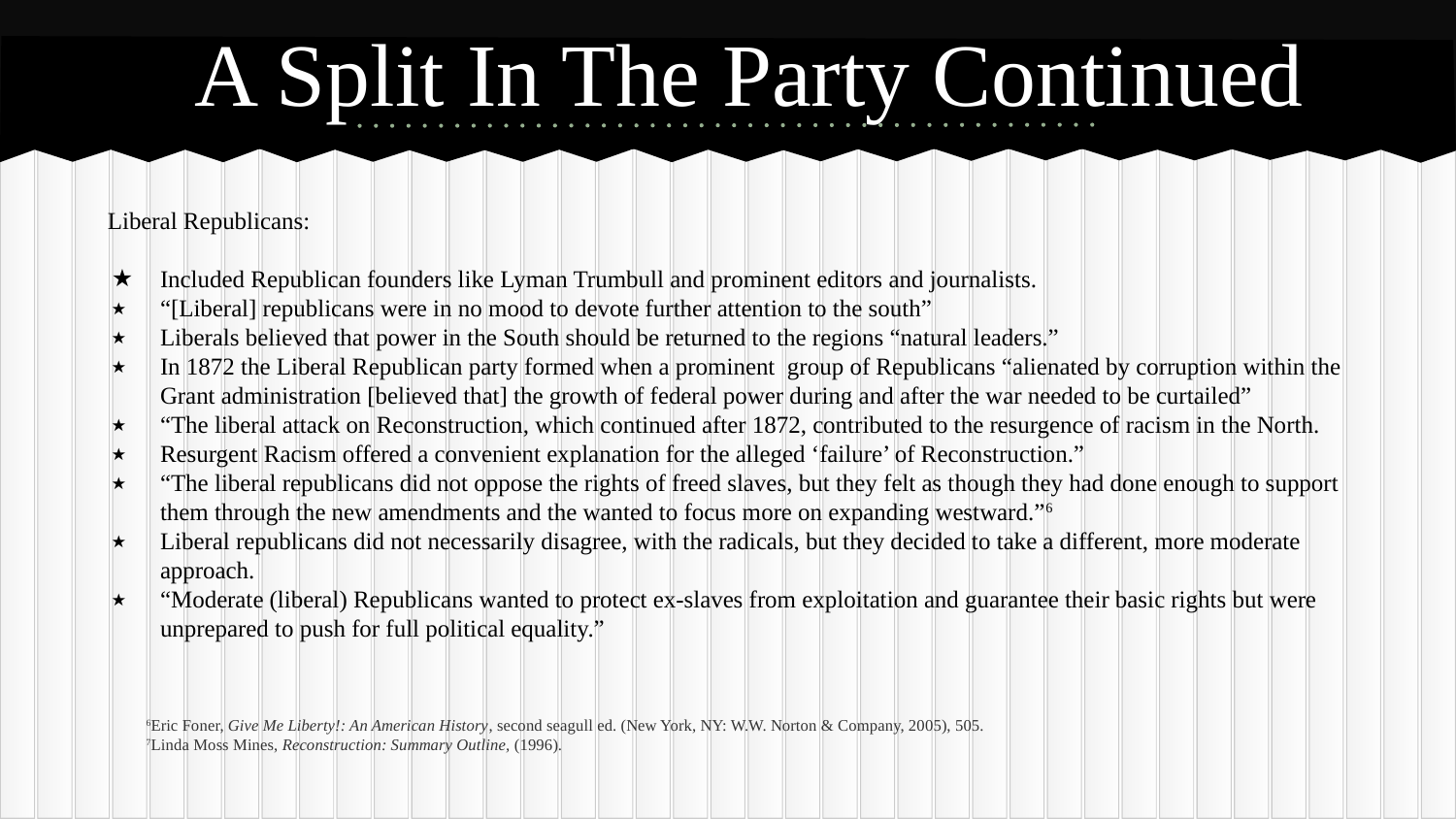

# A Split In The Party Continued
Liberal Republicans:

Included Republican founders like Lyman Trumbull and prominent editors and journalists.
“[Liberal] republicans were in no mood to devote further attention to the south”
Liberals believed that power in the South should be returned to the regions “natural leaders.”
In 1872 the Liberal Republican party formed when a prominent  group of Republicans “alienated by corruption within the Grant administration [believed that] the growth of federal power during and after the war needed to be curtailed”
“The liberal attack on Reconstruction, which continued after 1872, contributed to the resurgence of racism in the North.
Resurgent Racism offered a convenient explanation for the alleged ‘failure’ of Reconstruction.”
“The liberal republicans did not oppose the rights of freed slaves, but they felt as though they had done enough to support them through the new amendments and the wanted to focus more on expanding westward.”6
Liberal republicans did not necessarily disagree, with the radicals, but they decided to take a different, more moderate  approach.
“Moderate (liberal) Republicans wanted to protect ex-slaves from exploitation and guarantee their basic rights but were unprepared to push for full political equality.”

6Eric Foner, Give Me Liberty!: An American History, second seagull ed. (New York, NY: W.W. Norton & Company, 2005), 505.
7Linda Moss Mines, Reconstruction: Summary Outline, (1996).